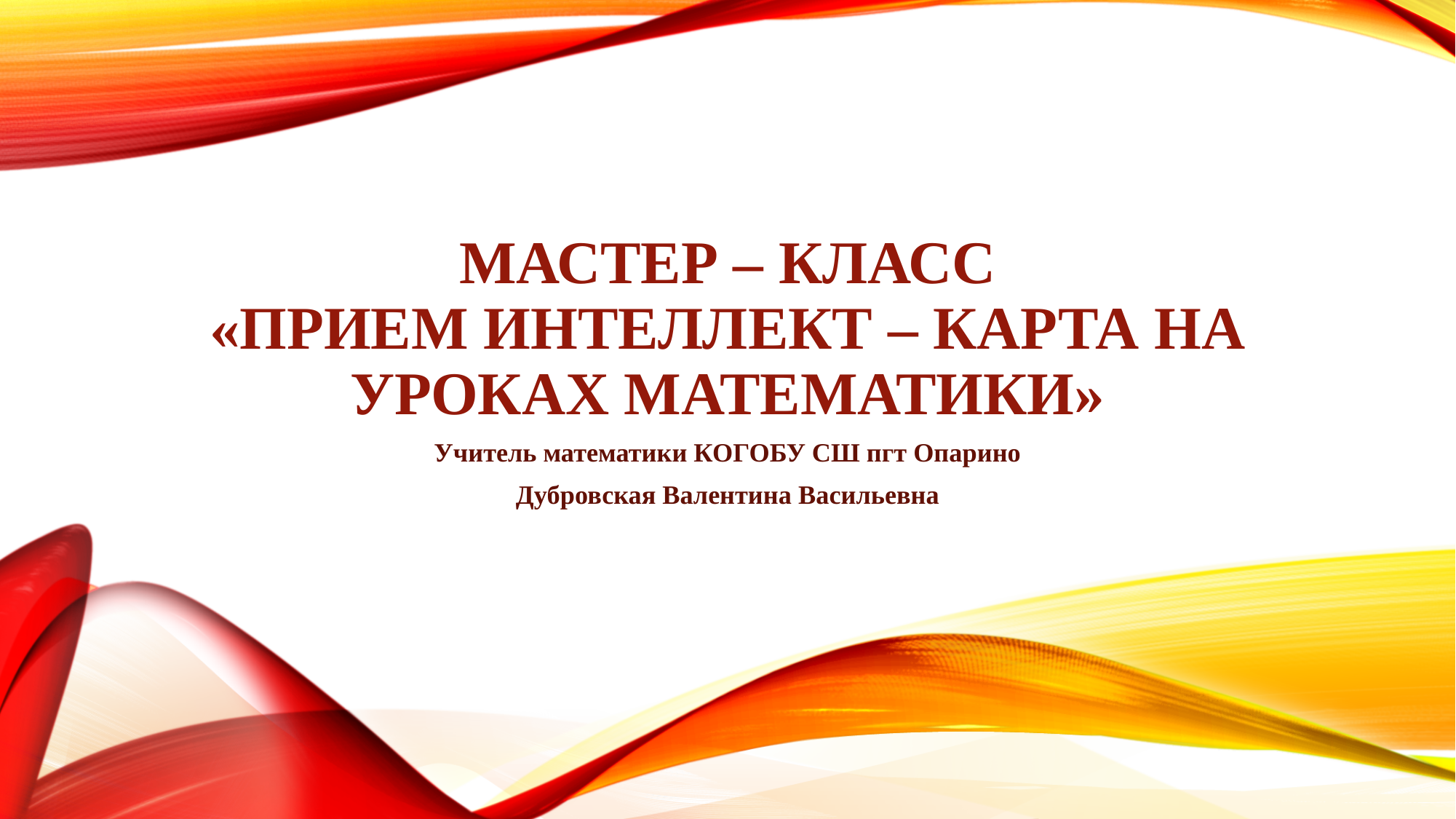

# Мастер – класс «Прием интеллект – карта на уроках математики»
Учитель математики КОГОБУ СШ пгт Опарино
Дубровская Валентина Васильевна